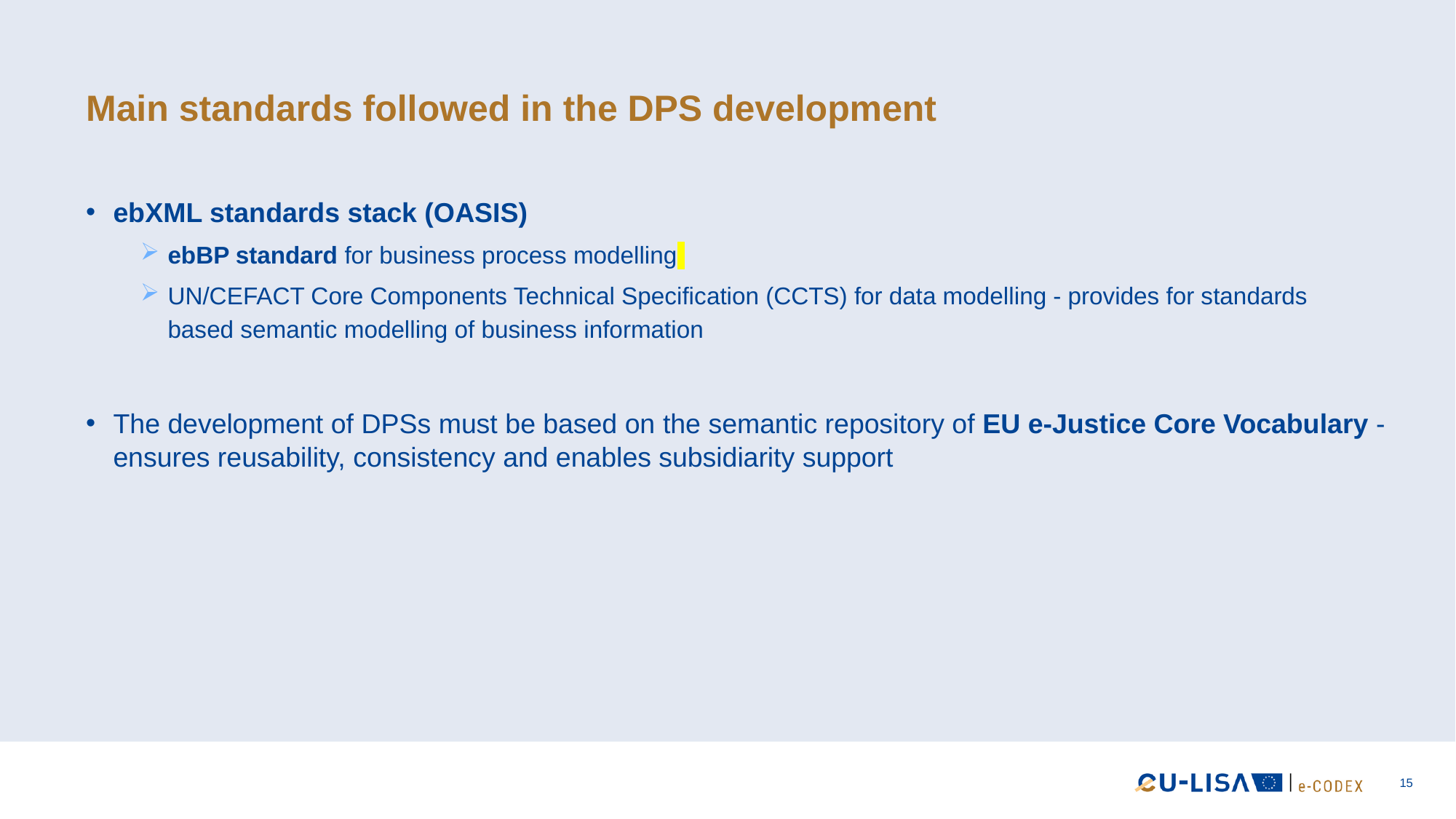

# Main standards followed in the DPS development
ebXML standards stack (OASIS)
ebBP standard for business process modelling
UN/CEFACT Core Components Technical Specification (CCTS) for data modelling - provides for standards
based semantic modelling of business information

The development of DPSs must be based on the semantic repository of EU e-Justice Core Vocabulary -
ensures reusability, consistency and enables subsidiarity support

15